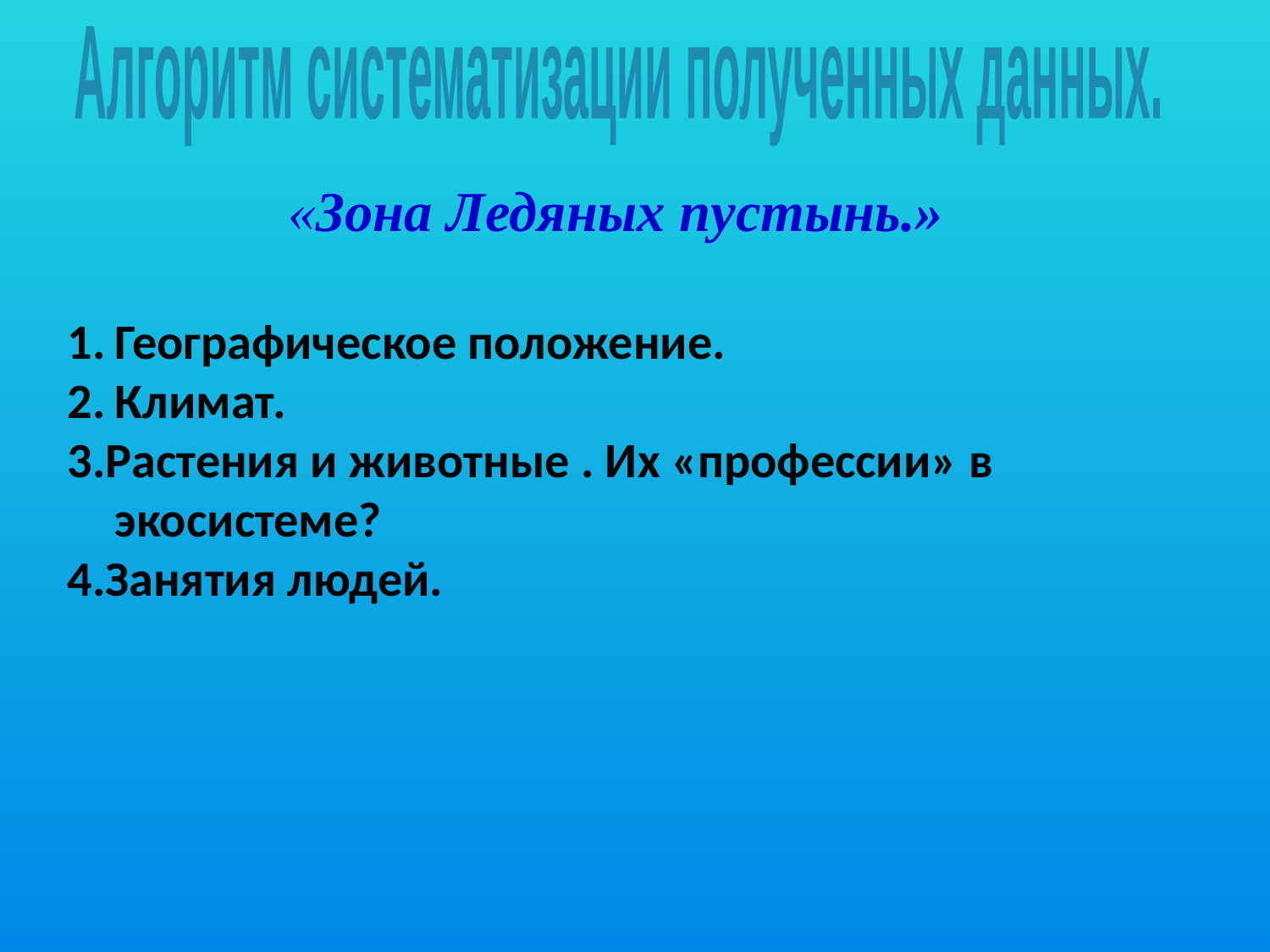

Алгоритм систематизации полученных данных.
«Зона Ледяных пустынь.»

Географическое положение.
Климат.
3.Растения и животные . Их «профессии» в экосистеме?
4.Занятия людей.